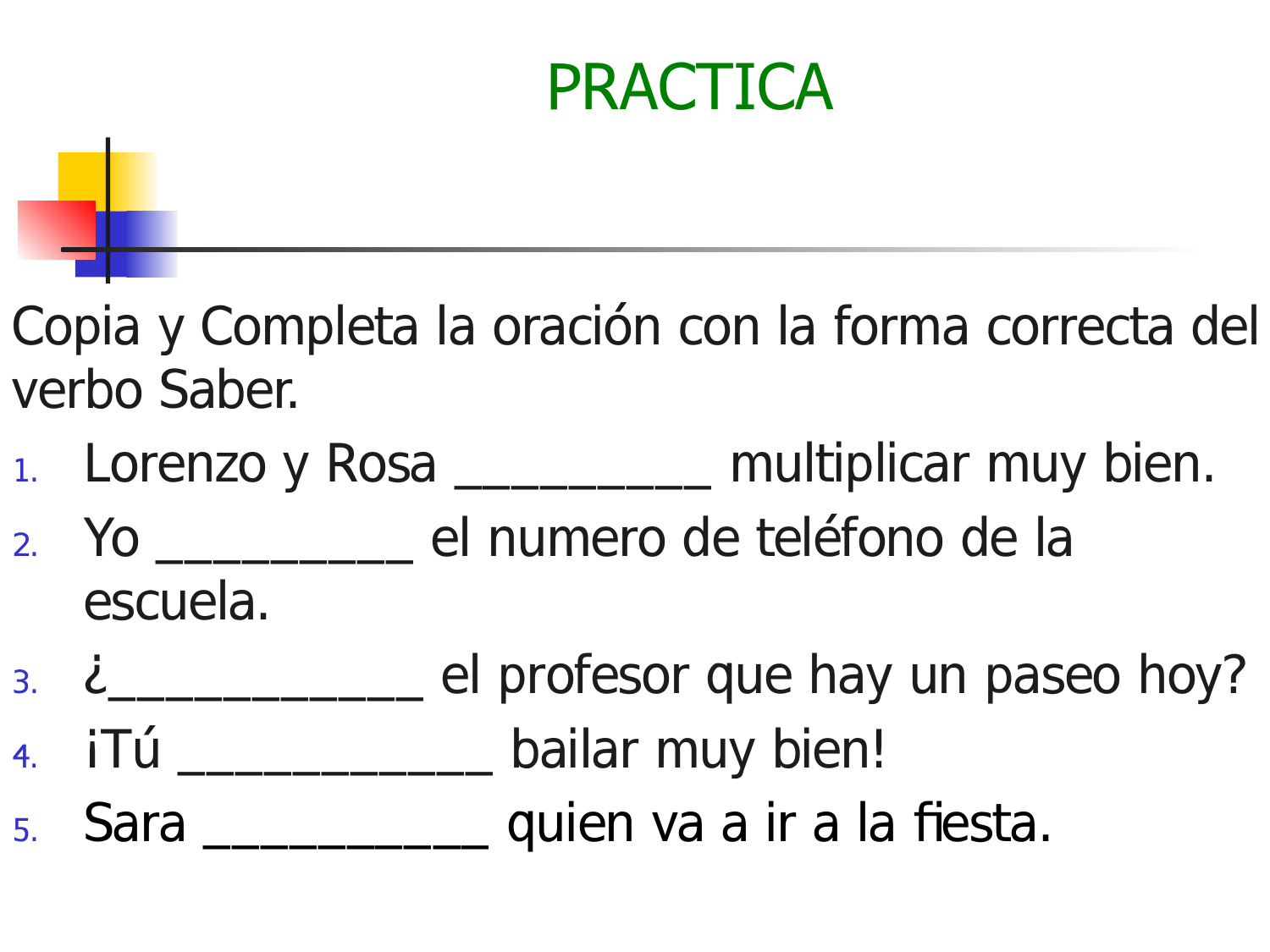

PRACTICA
Copia y Completa la oración con la forma correcta del verbo Saber.
Lorenzo y Rosa _________ multiplicar muy bien.
Yo _________ el numero de teléfono de la escuela.
¿___________ el profesor que hay un paseo hoy?
¡Tú ___________ bailar muy bien!
Sara __________ quien va a ir a la fiesta.